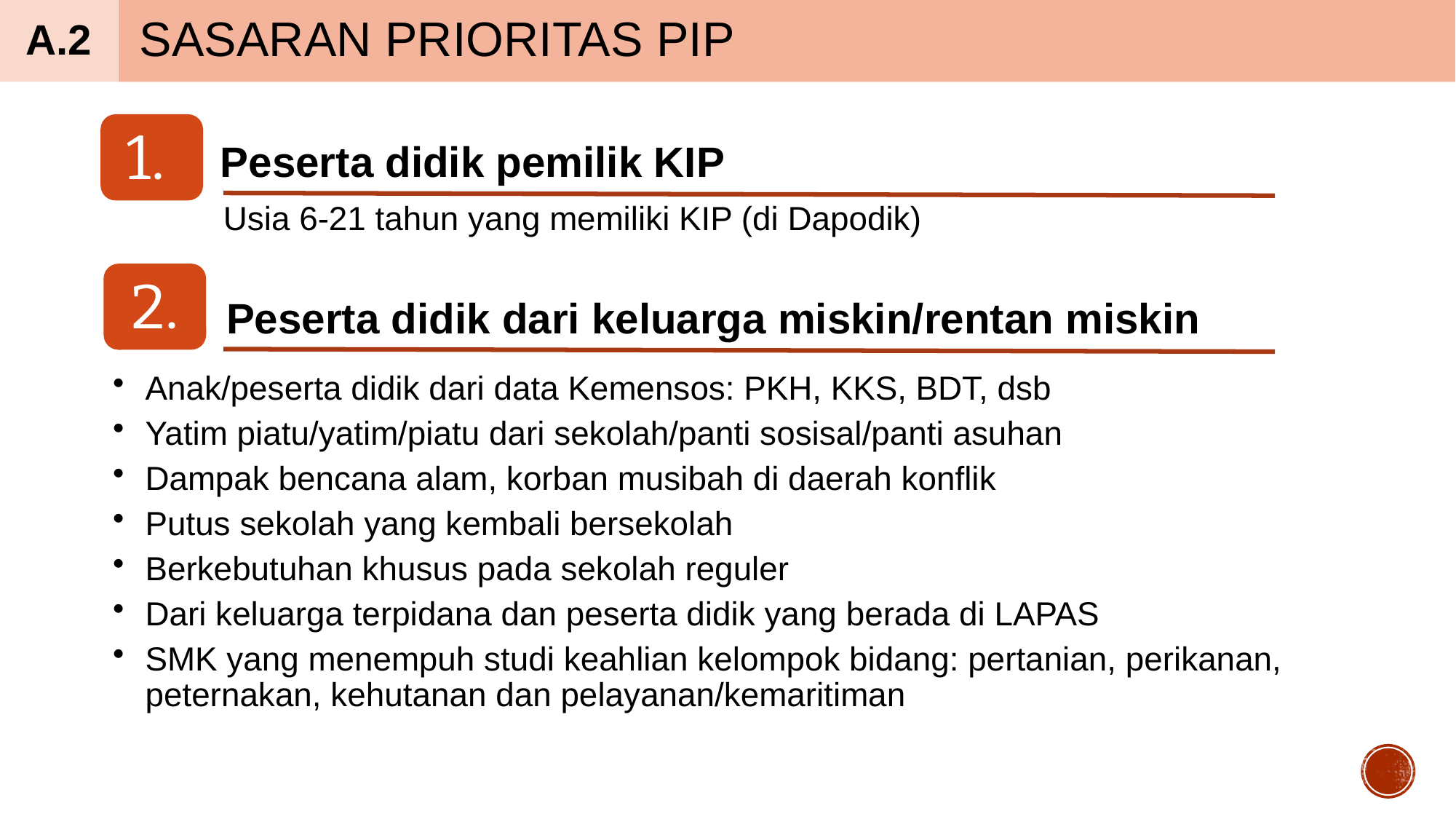

A.2
# Sasaran prioritas PIP
 Peserta didik pemilik KIP
1.

Usia 6-21 tahun yang memiliki KIP (di Dapodik)
2.
Peserta didik dari keluarga miskin/rentan miskin

Anak/peserta didik dari data Kemensos: PKH, KKS, BDT, dsb
Yatim piatu/yatim/piatu dari sekolah/panti sosisal/panti asuhan
Dampak bencana alam, korban musibah di daerah konflik
Putus sekolah yang kembali bersekolah
Berkebutuhan khusus pada sekolah reguler
Dari keluarga terpidana dan peserta didik yang berada di LAPAS
SMK yang menempuh studi keahlian kelompok bidang: pertanian, perikanan, peternakan, kehutanan dan pelayanan/kemaritiman